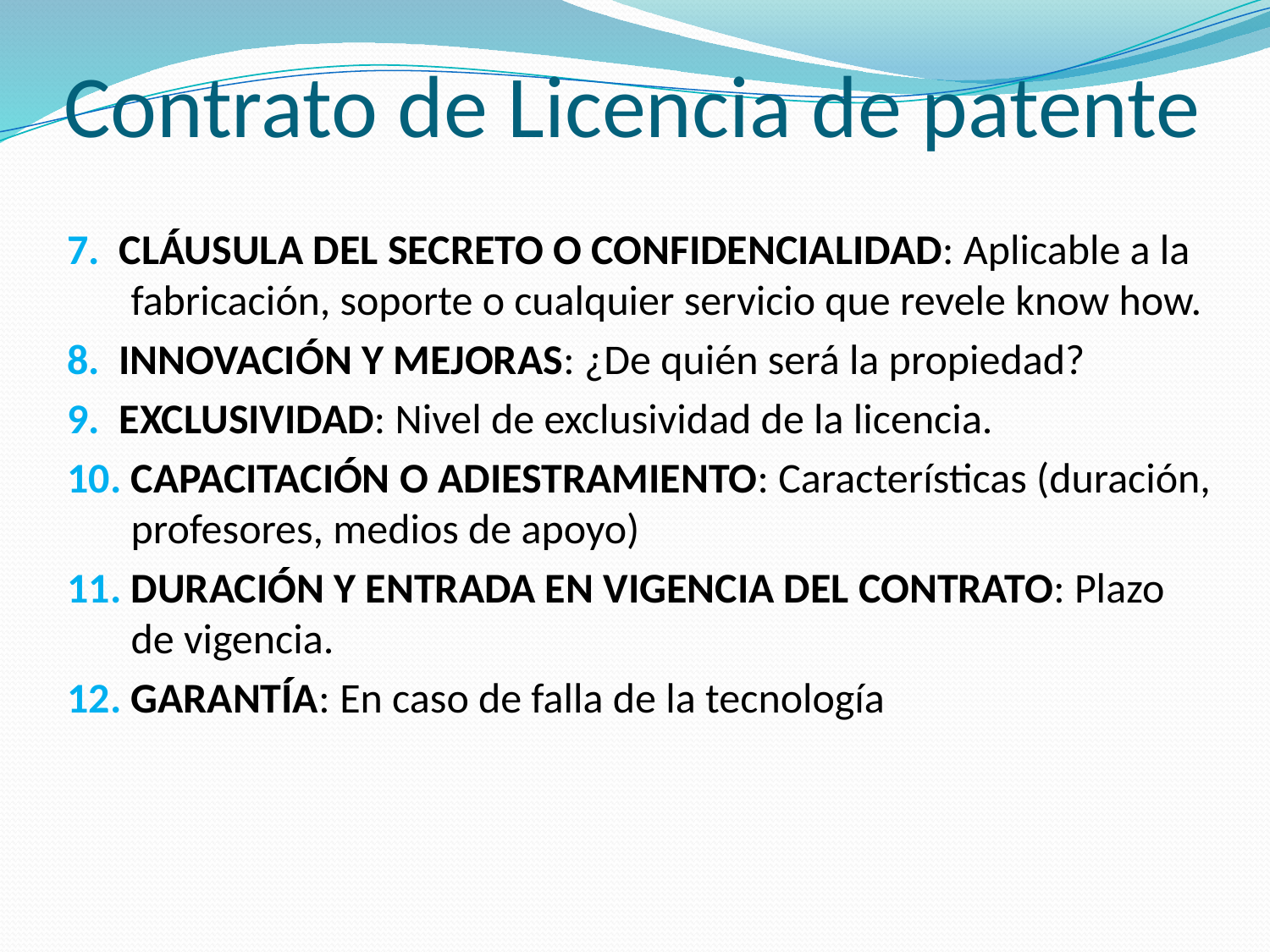

# Contrato de Licencia de patente
7.  Cláusula del secreto o confidencialidad: Aplicable a la fabricación, soporte o cualquier servicio que revele know how.
8.  Innovación y mejoras: ¿De quién será la propiedad?
9.  Exclusividad: Nivel de exclusividad de la licencia.
10. Capacitación o adiestramiento: Características (duración, profesores, medios de apoyo)
11. Duración y entrada en vigencia del contrato: Plazo de vigencia.
12. Garantía: En caso de falla de la tecnología